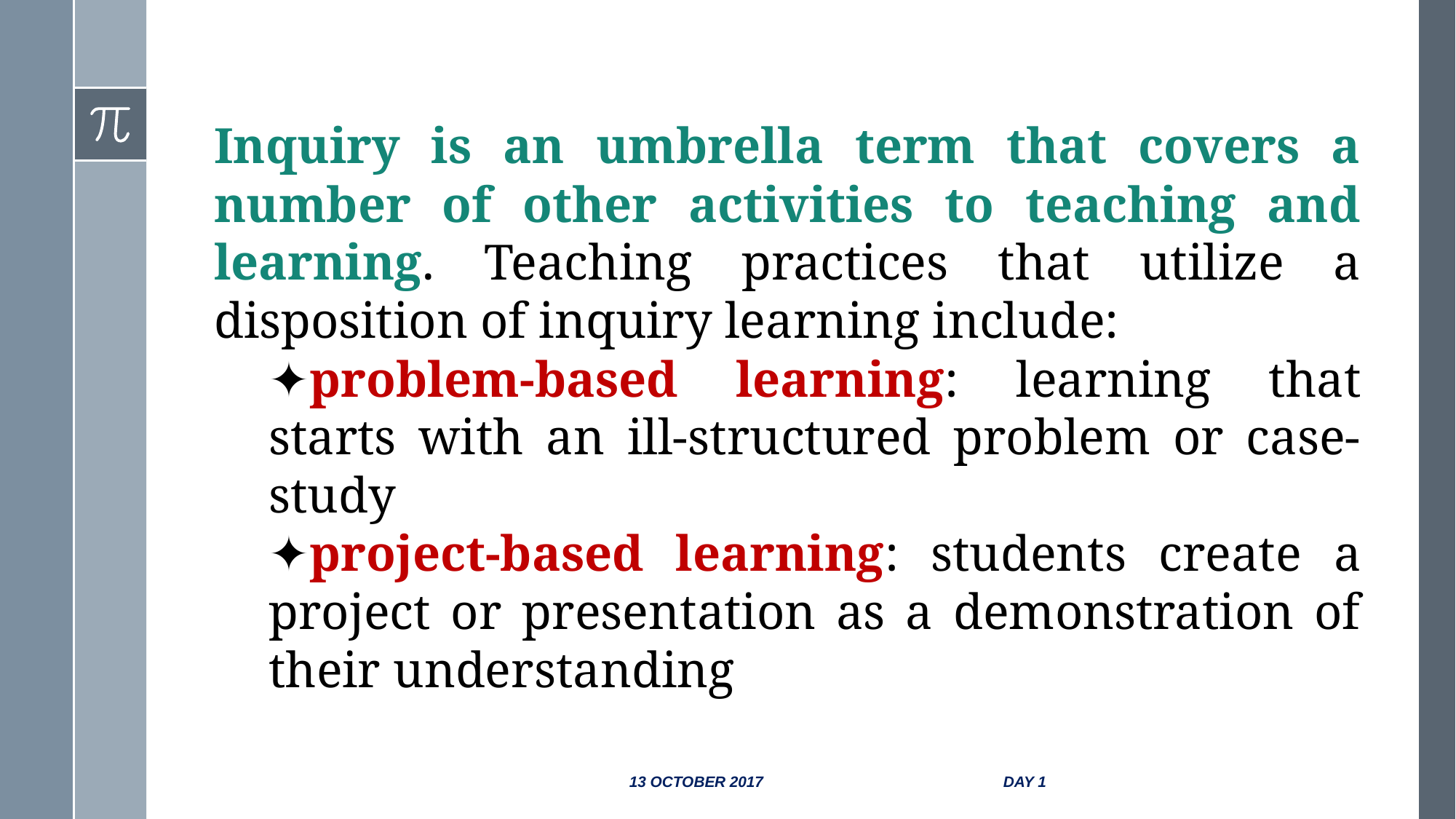

Inquiry is an umbrella term that covers a number of other activities to teaching and learning. Teaching practices that utilize a disposition of inquiry learning include:
✦problem-based learning: learning that starts with an ill-structured problem or case-study
✦project-based learning: students create a project or presentation as a demonstration of their understanding
Day 1
13 October 2017